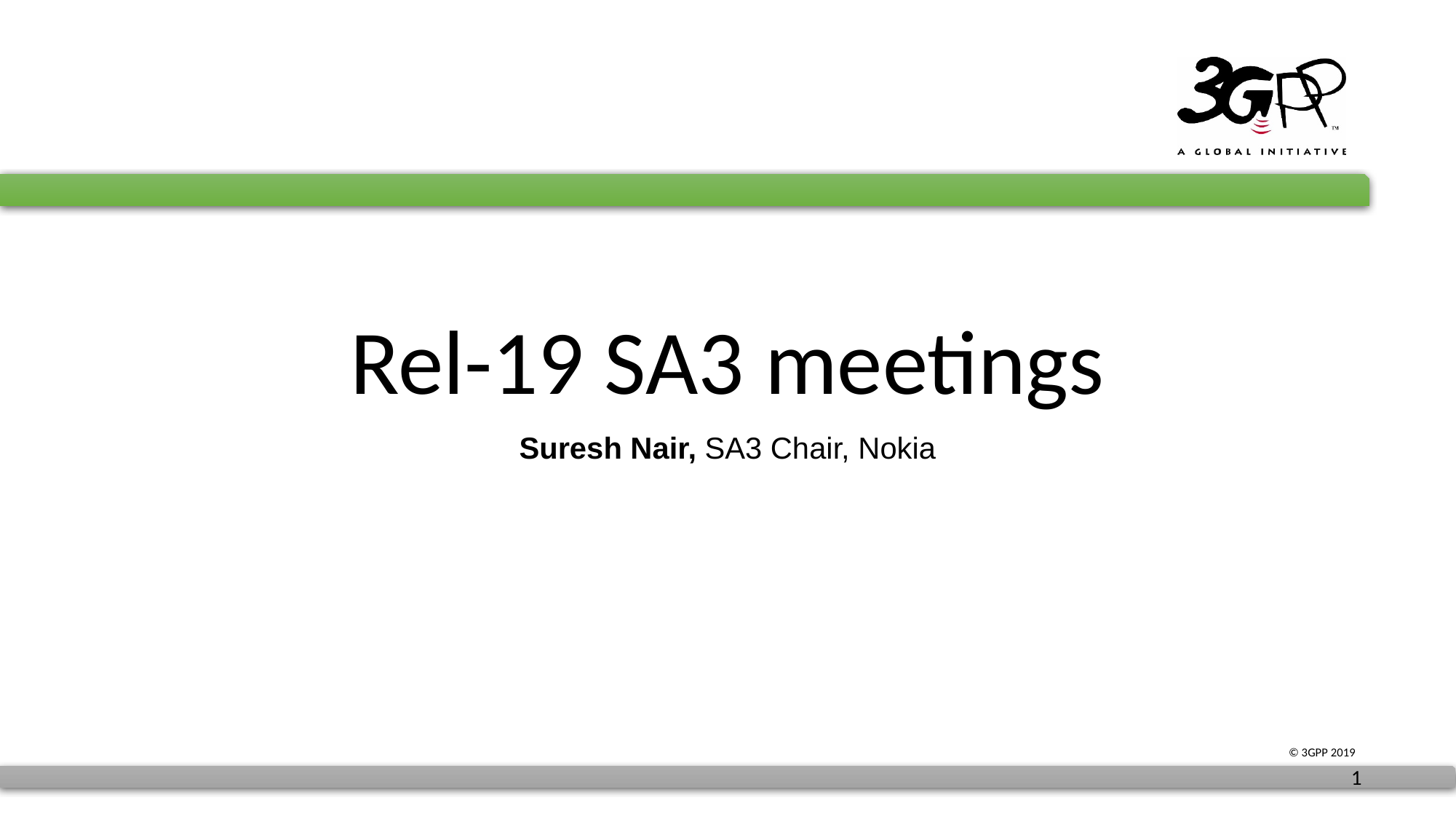

# Rel-19 SA3 meetings
Suresh Nair, SA3 Chair, Nokia